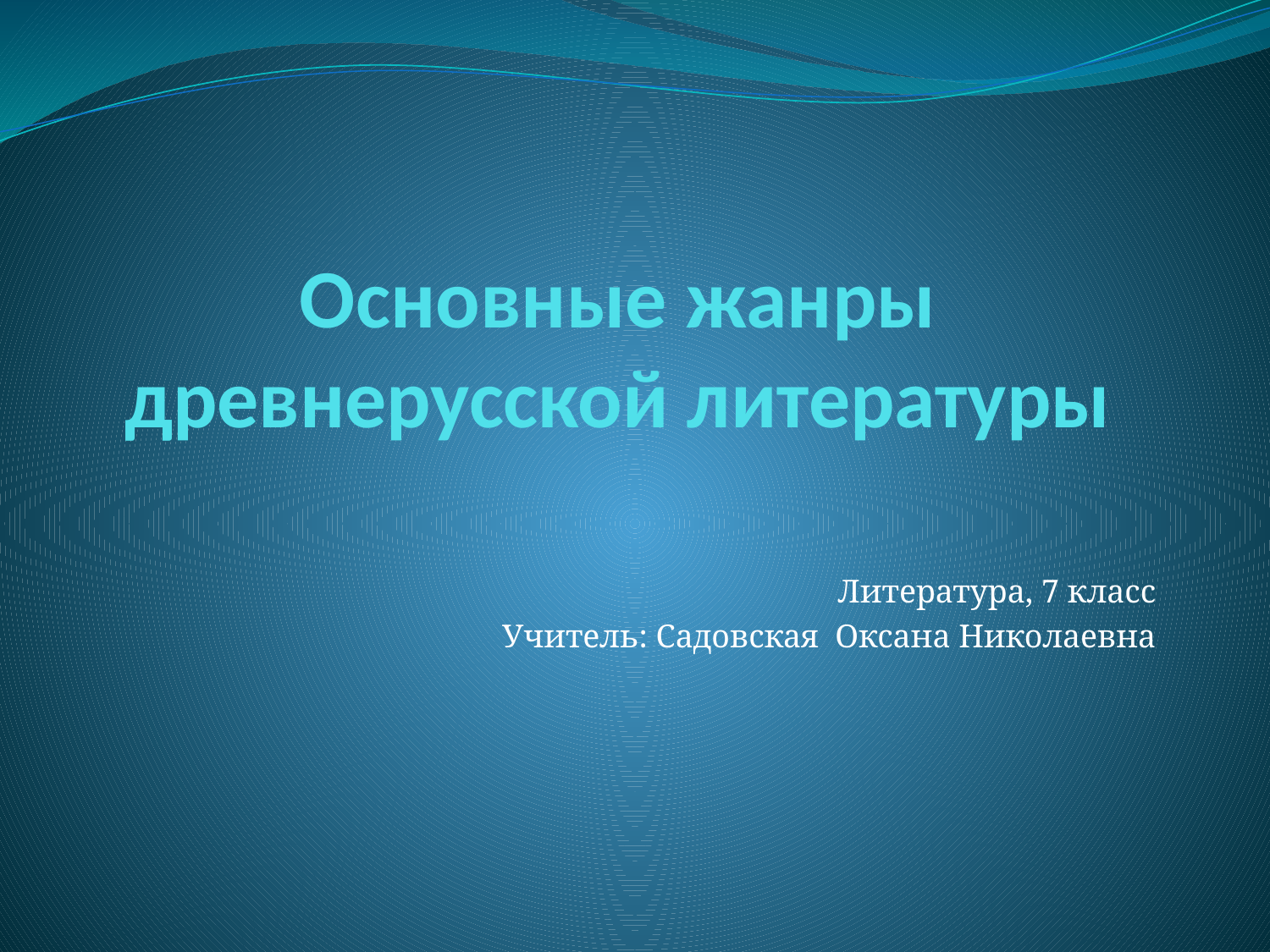

# Основные жанры древнерусской литературы
Литература, 7 класс
Учитель: Садовская  Оксана Николаевна